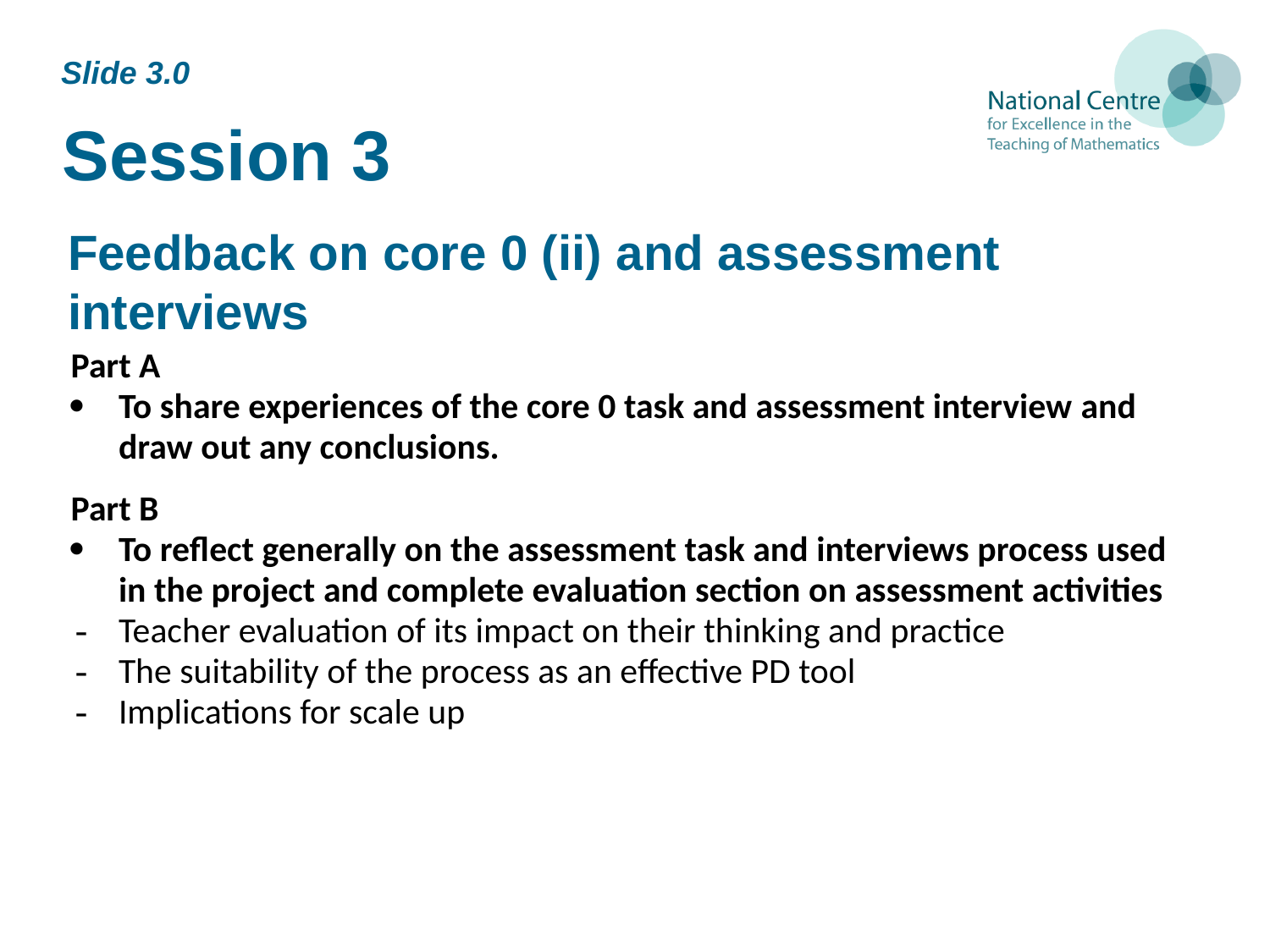

Slide 3.0
# Session 3
Feedback on core 0 (ii) and assessment interviews
| Part A To share experiences of the core 0 task and assessment interview and draw out any conclusions.   Part B To reflect generally on the assessment task and interviews process used in the project and complete evaluation section on assessment activities Teacher evaluation of its impact on their thinking and practice The suitability of the process as an effective PD tool Implications for scale up |
| --- |